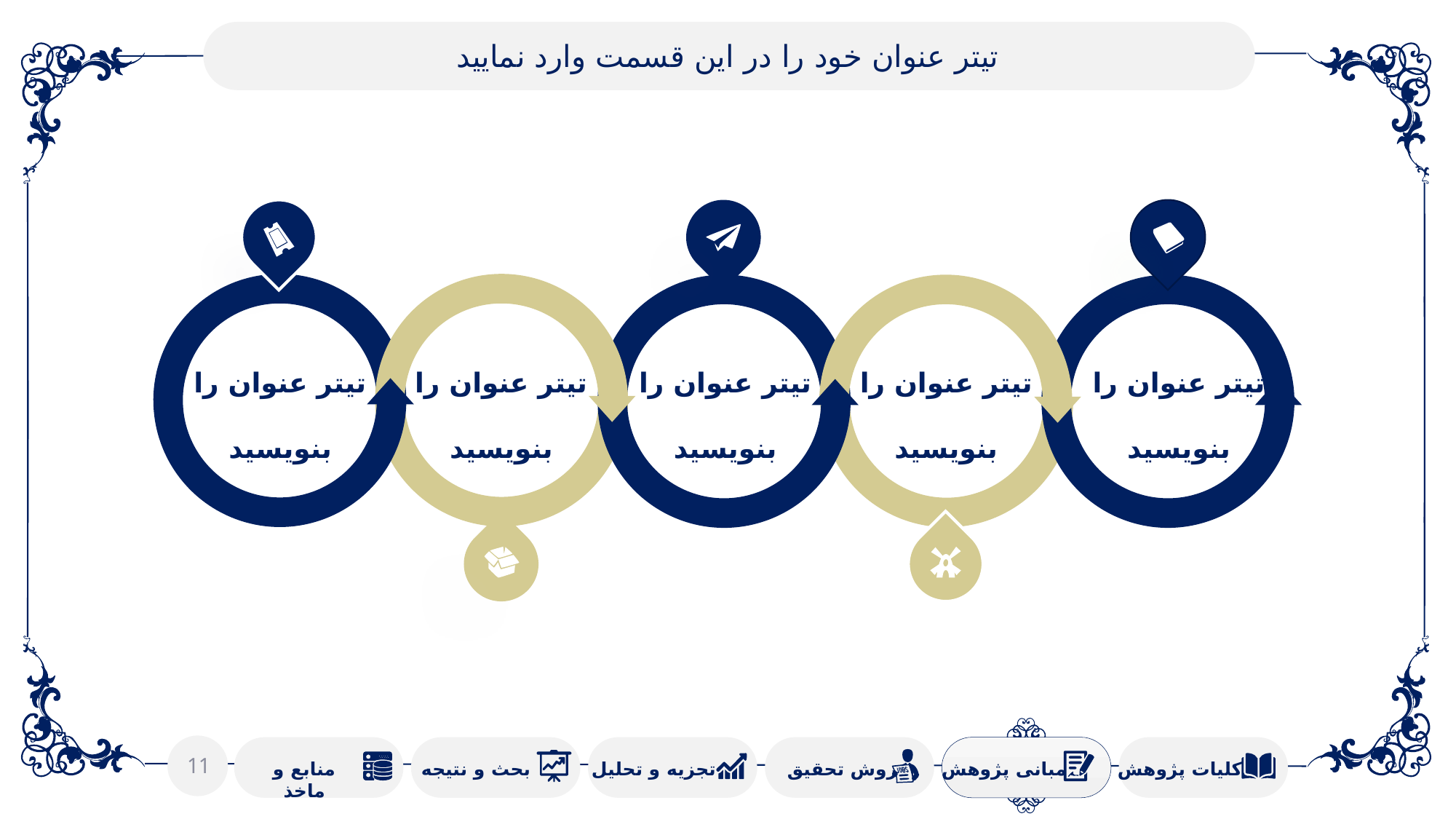

تیتر عنوان خود را در این قسمت وارد نمایید

تیتر عنوان را بنویسید
تیتر عنوان را بنویسید
تیتر عنوان را بنویسید
تیتر عنوان را بنویسید
تیتر عنوان را بنویسید
11